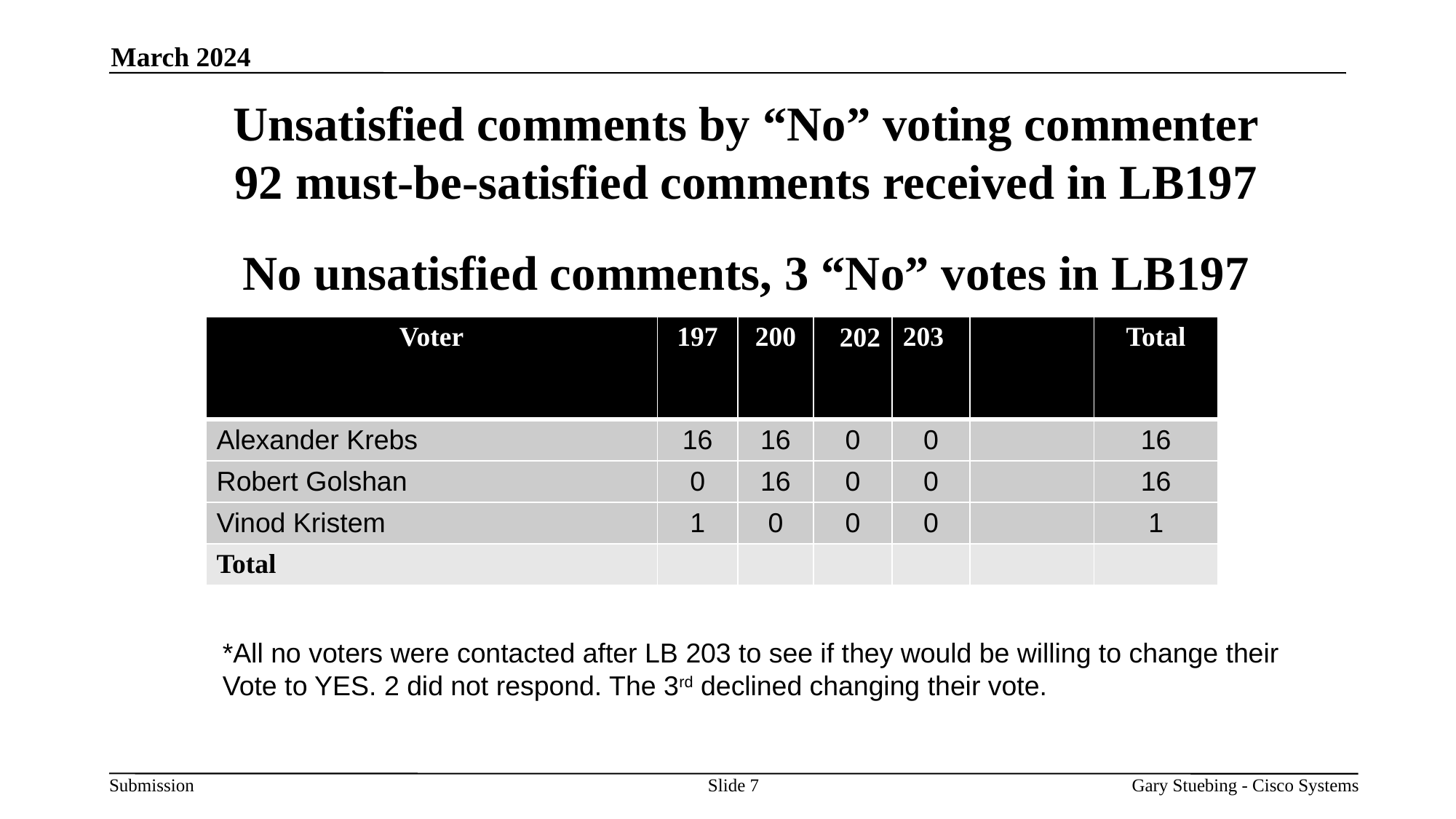

March 2024
Unsatisfied comments by “No” voting commenter
92 must-be-satisfied comments received in LB197
No unsatisfied comments, 3 “No” votes in LB197
| Voter | 197 | 200 | 2202 2003 | 203 |  | Total |
| --- | --- | --- | --- | --- | --- | --- |
| Alexander Krebs | 16 | 16 | 0 | 0 |  | 16 |
| Robert Golshan | 0 | 16 | 0 | 0 |  | 16 |
| Vinod Kristem | 1 | 0 | 0 | 0 |  | 1 |
| Total |  |  |  |  |  |  |
*All no voters were contacted after LB 203 to see if they would be willing to change their
Vote to YES. 2 did not respond. The 3rd declined changing their vote.
Slide 7
Gary Stuebing - Cisco Systems